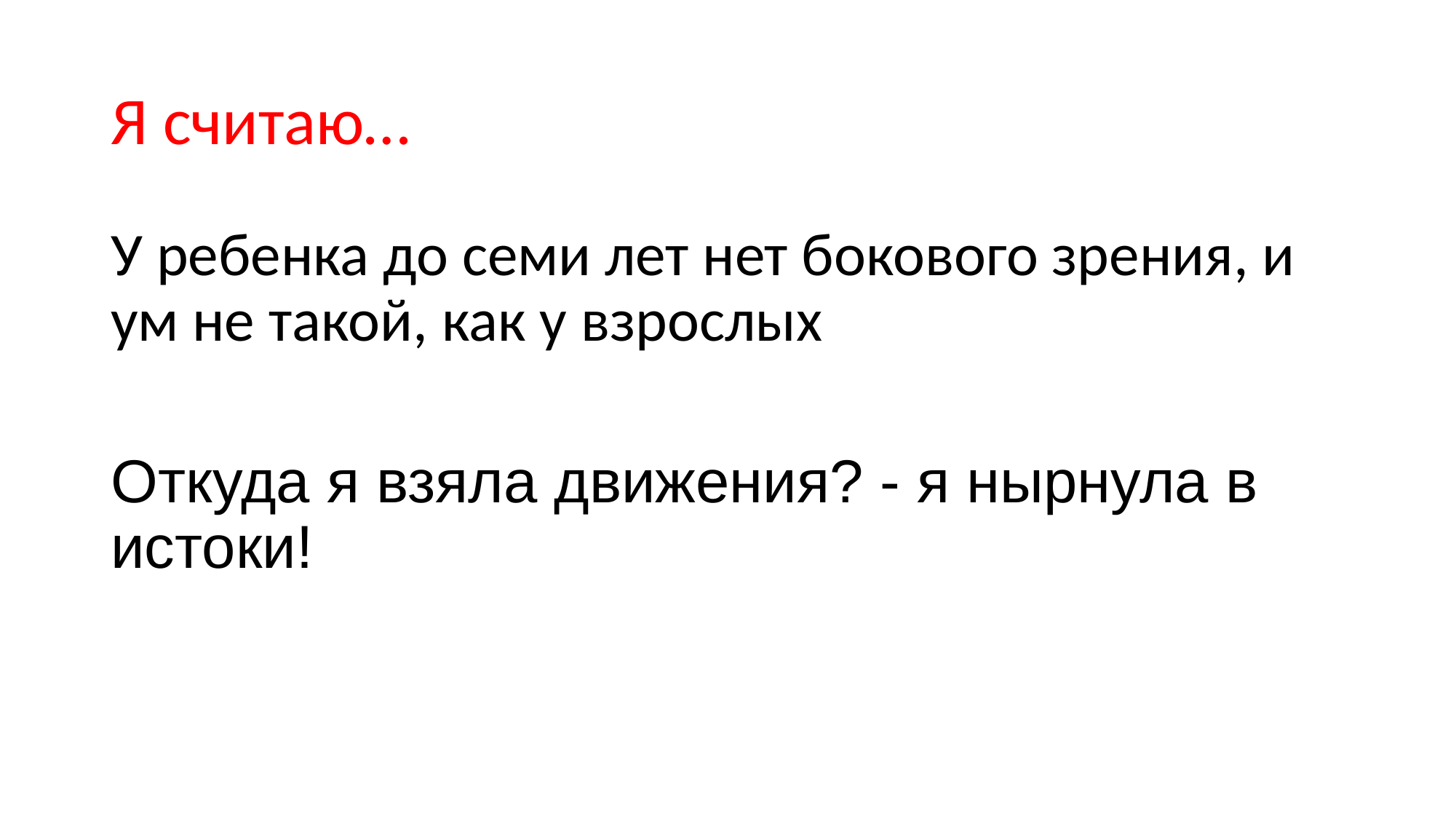

# Я считаю…
У ребенка до семи лет нет бокового зрения, и ум не такой, как у взрослых

Откуда я взяла движения? - я нырнула в истоки!